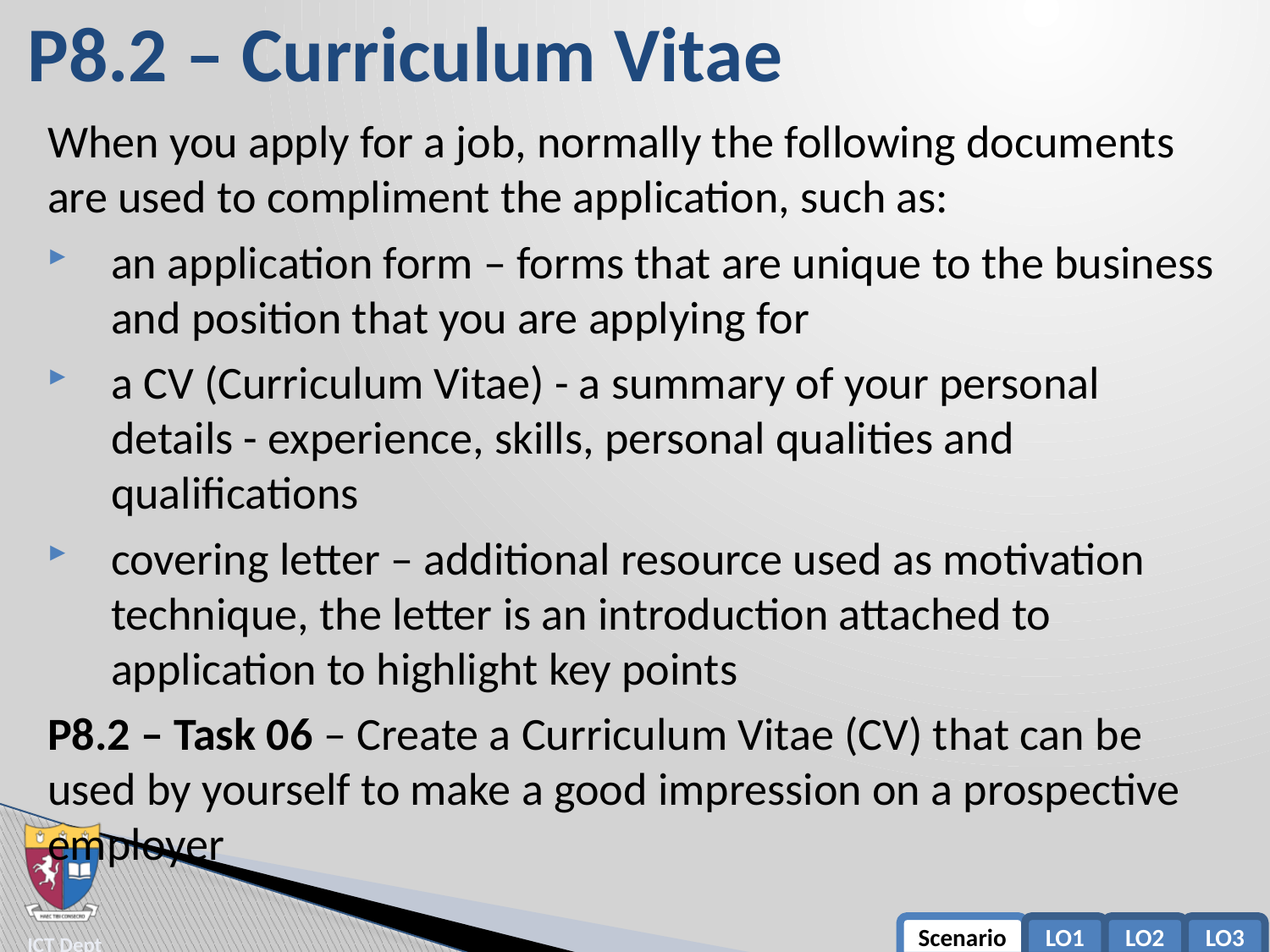

P8.2 – Curriculum Vitae
When you apply for a job, normally the following documents are used to compliment the application, such as:
an application form – forms that are unique to the business and position that you are applying for
a CV (Curriculum Vitae) - a summary of your personal details - experience, skills, personal qualities and qualifications
covering letter – additional resource used as motivation technique, the letter is an introduction attached to application to highlight key points
P8.2 – Task 06 – Create a Curriculum Vitae (CV) that can be used by yourself to make a good impression on a prospective employer